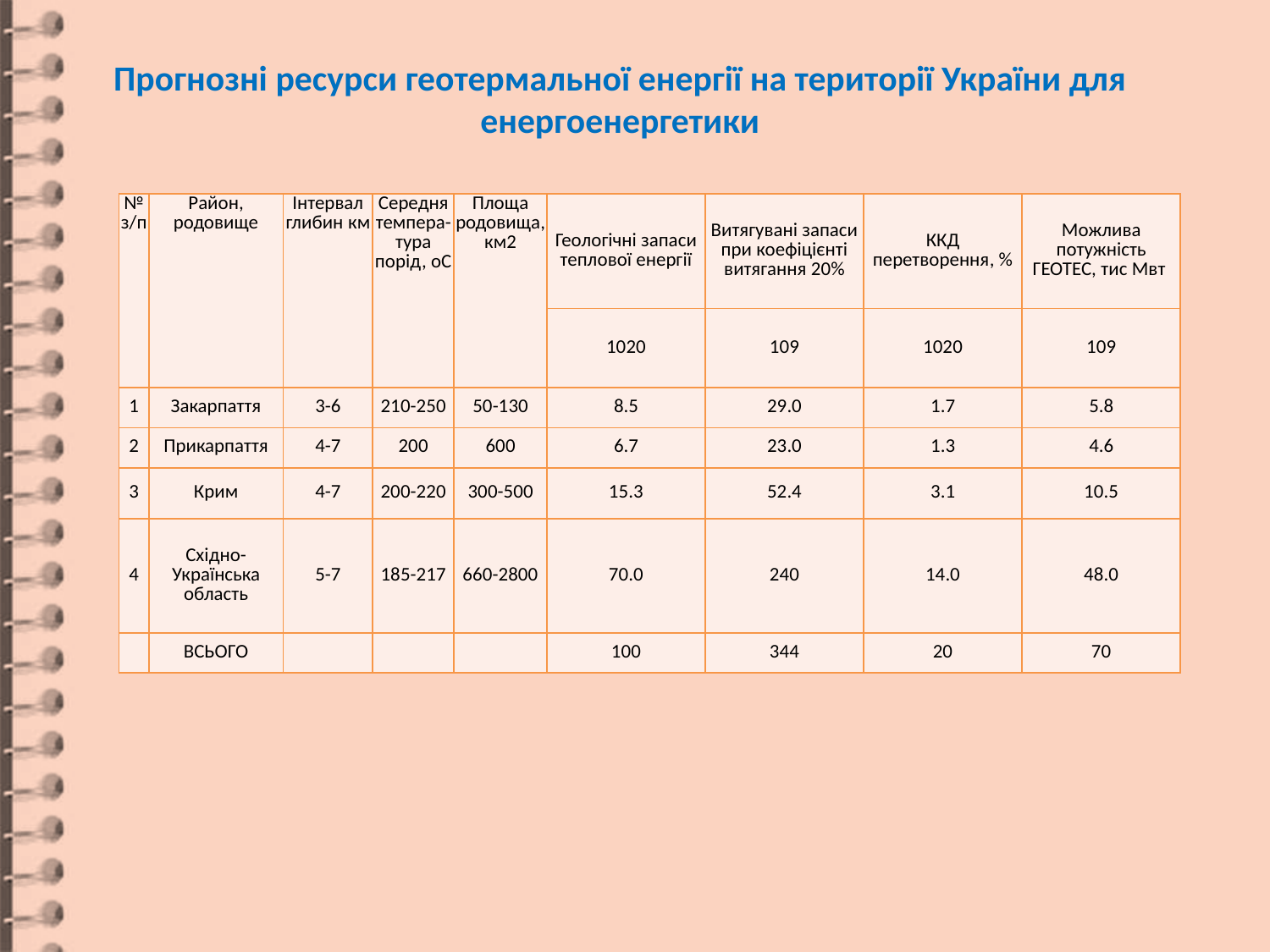

Прогнозні ресурси геотермальної енергії на території України для енергоенергетики

| № з/п | Район, родовище | Інтервал глибин км | Середня темпера-тура порід, оС | Площа родовища, км2 | Геологічні запаси теплової енергії | Витягувані запаси при коефіцієнті витягання 20% | ККД перетворення, % | Можлива потужність ГЕОТЕС, тис Мвт |
| --- | --- | --- | --- | --- | --- | --- | --- | --- |
|  |  |  |  |  | 1020 | 109 | 1020 | 109 |
| 1 | Закарпаття | 3-6 | 210-250 | 50-130 | 8.5 | 29.0 | 1.7 | 5.8 |
| 2 | Прикарпаття | 4-7 | 200 | 600 | 6.7 | 23.0 | 1.3 | 4.6 |
| 3 | Крим | 4-7 | 200-220 | 300-500 | 15.3 | 52.4 | 3.1 | 10.5 |
| 4 | Східно-Українська область | 5-7 | 185-217 | 660-2800 | 70.0 | 240 | 14.0 | 48.0 |
|  | ВСЬОГО |  |  |  | 100 | 344 | 20 | 70 |